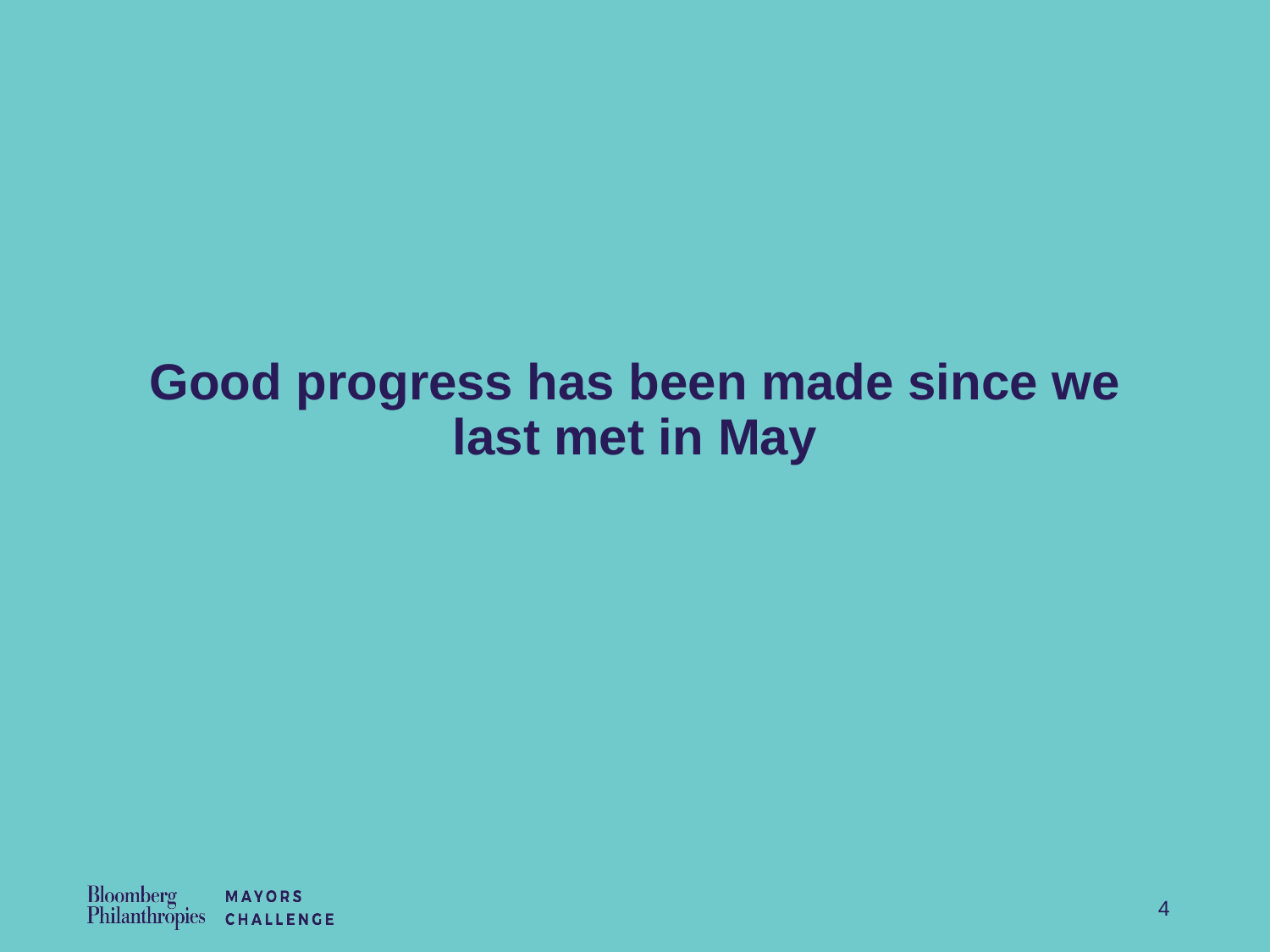

# Good progress has been made since we last met in May
4